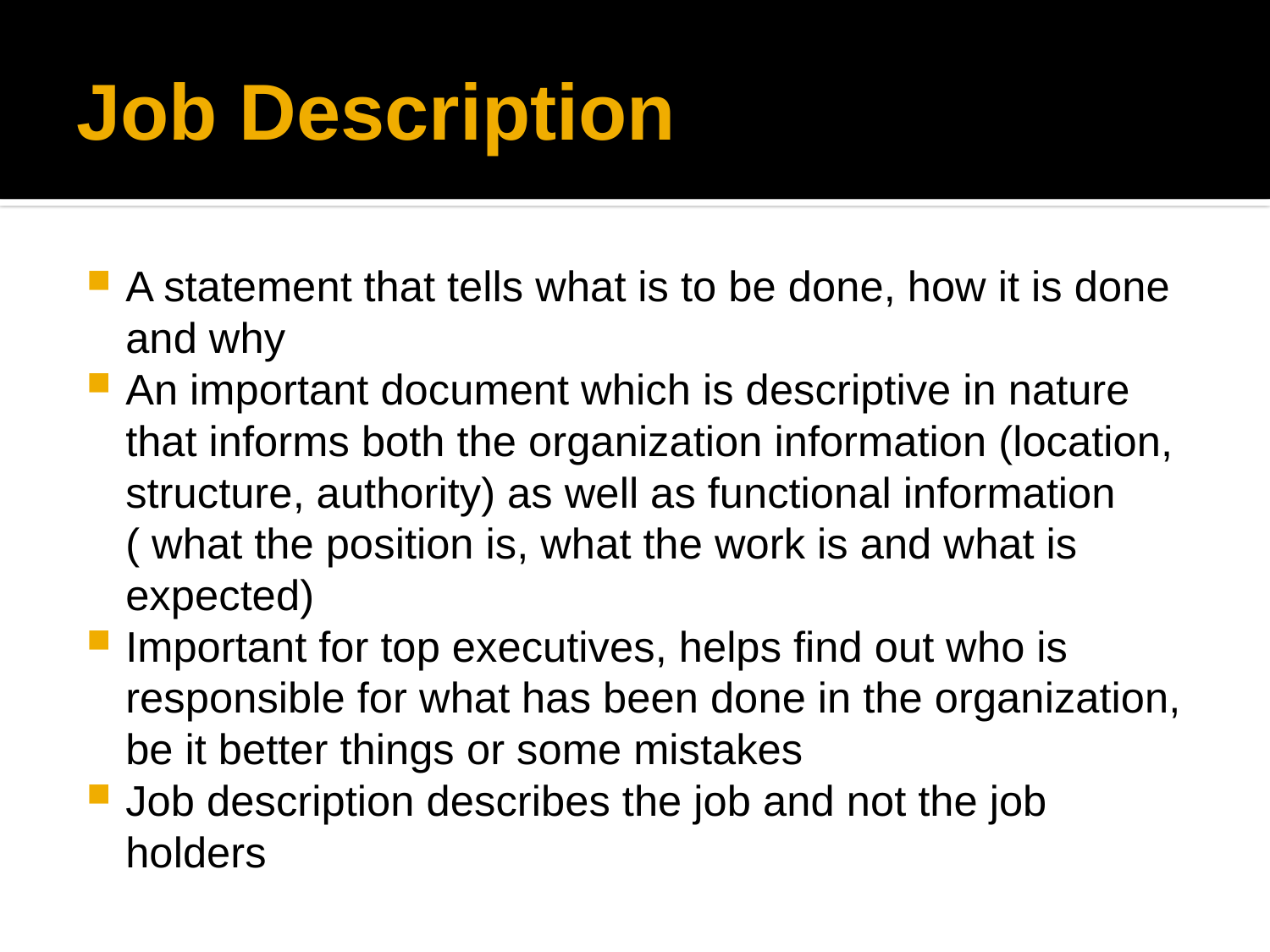

# Job Description
A statement that tells what is to be done, how it is done and why
An important document which is descriptive in nature that informs both the organization information (location, structure, authority) as well as functional information ( what the position is, what the work is and what is expected)
Important for top executives, helps find out who is responsible for what has been done in the organization, be it better things or some mistakes
Job description describes the job and not the job holders